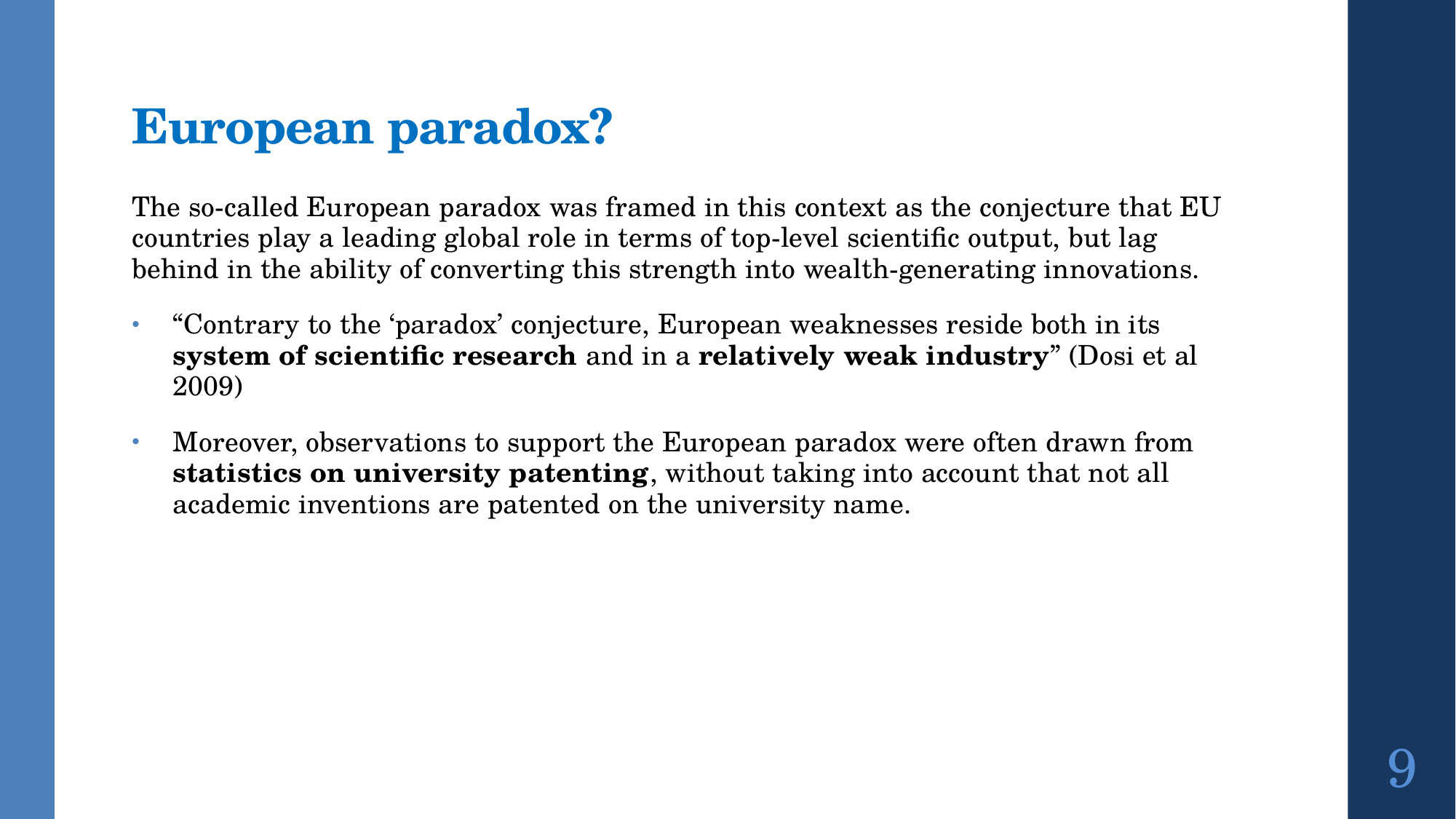

# European paradox?
The so-called European paradox was framed in this context as the conjecture that EU countries play a leading global role in terms of top-level scientific output, but lag behind in the ability of converting this strength into wealth-generating innovations.
“Contrary to the ‘paradox’ conjecture, European weaknesses reside both in its system of scientific research and in a relatively weak industry” (Dosi et al 2009)
Moreover, observations to support the European paradox were often drawn from statistics on university patenting, without taking into account that not all academic inventions are patented on the university name.

9